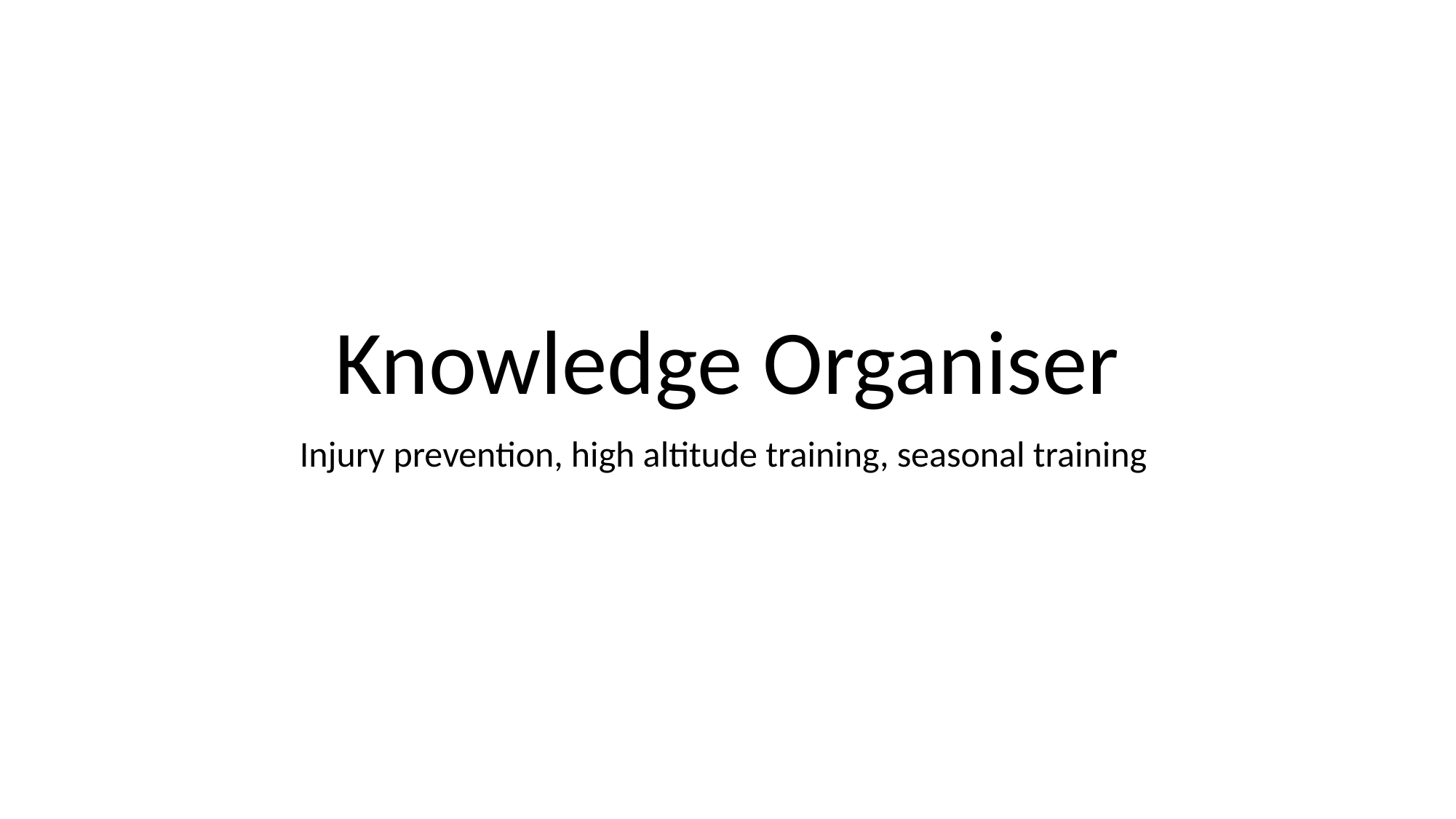

# Knowledge Organiser
Injury prevention, high altitude training, seasonal training